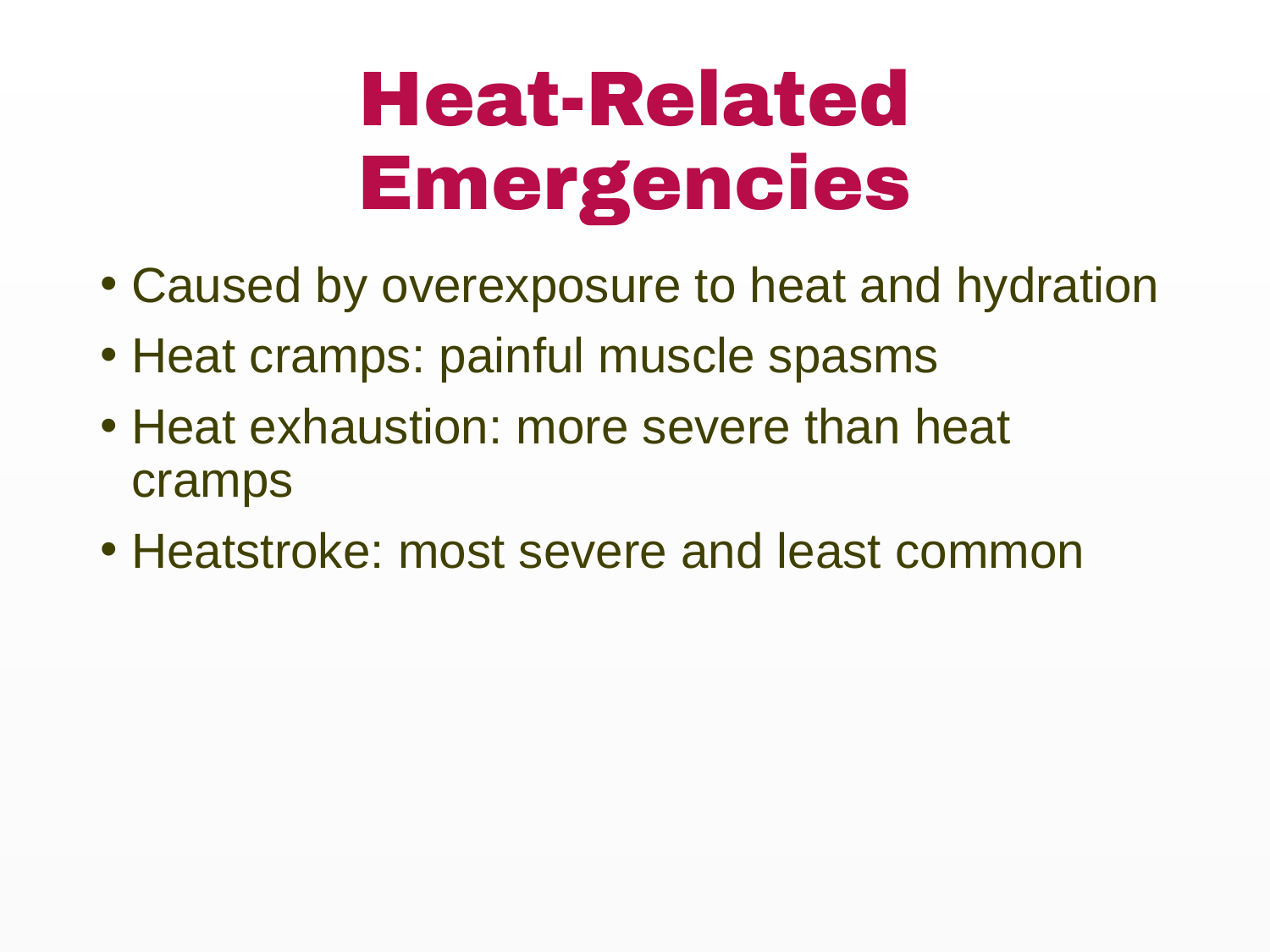

# Heat-Related Emergencies
Caused by overexposure to heat and hydration
Heat cramps: painful muscle spasms
Heat exhaustion: more severe than heat cramps
Heatstroke: most severe and least common